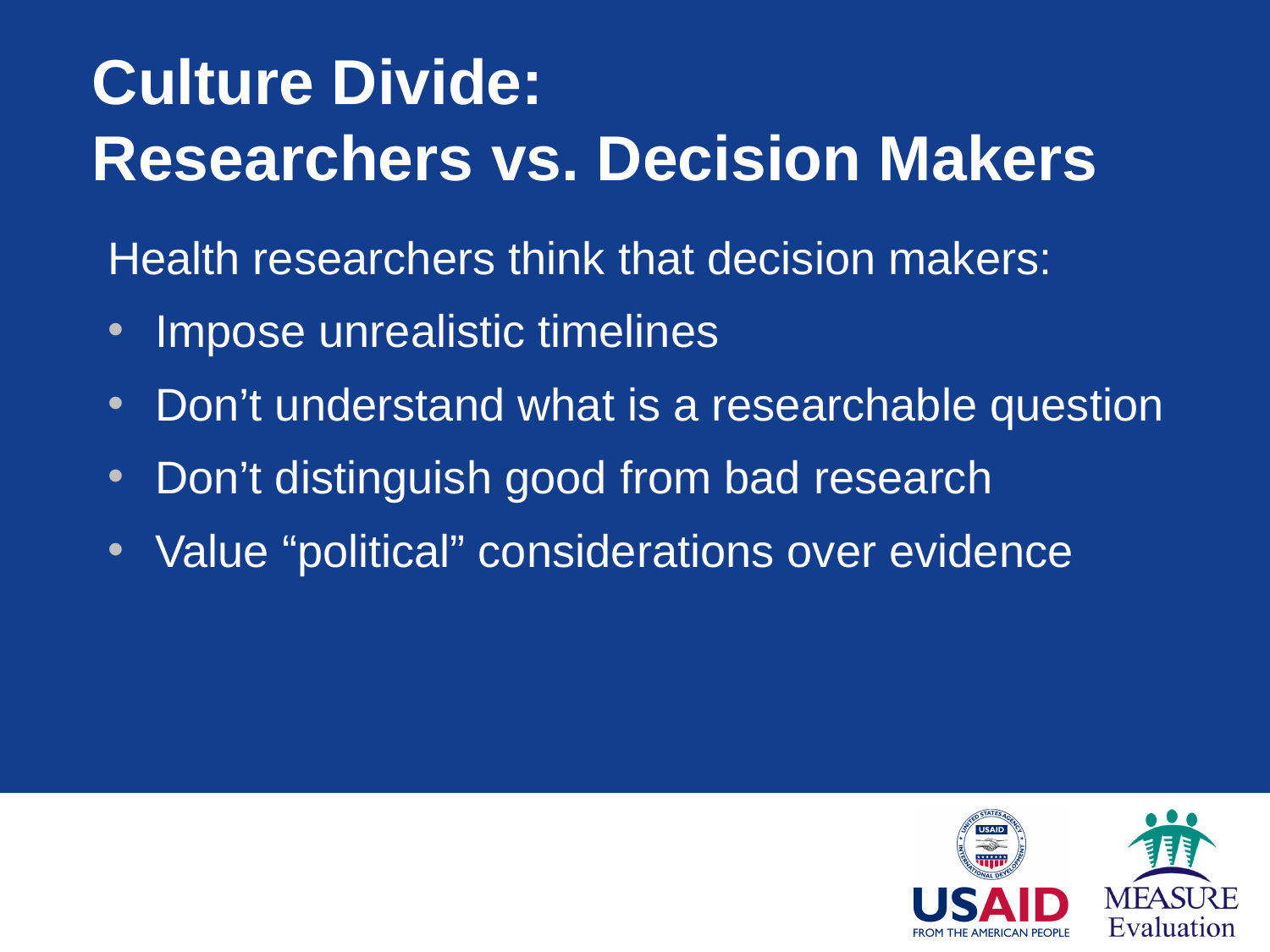

# Culture Divide: Researchers vs. Decision Makers
Health researchers think that decision makers:
Impose unrealistic timelines
Don’t understand what is a researchable question
Don’t distinguish good from bad research
Value “political” considerations over evidence